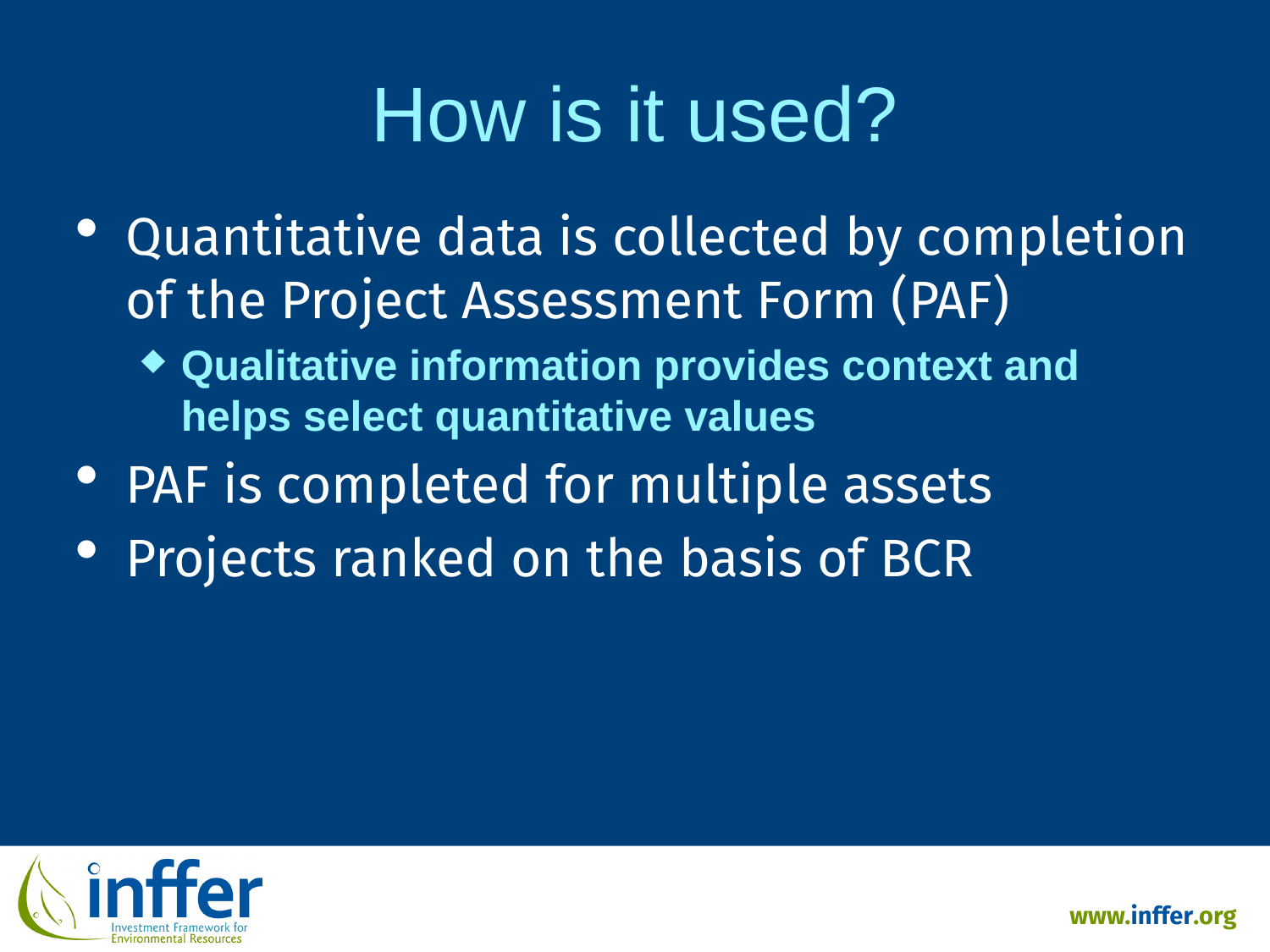

# How is it used?
Quantitative data is collected by completion of the Project Assessment Form (PAF)
Qualitative information provides context and helps select quantitative values
PAF is completed for multiple assets
Projects ranked on the basis of BCR